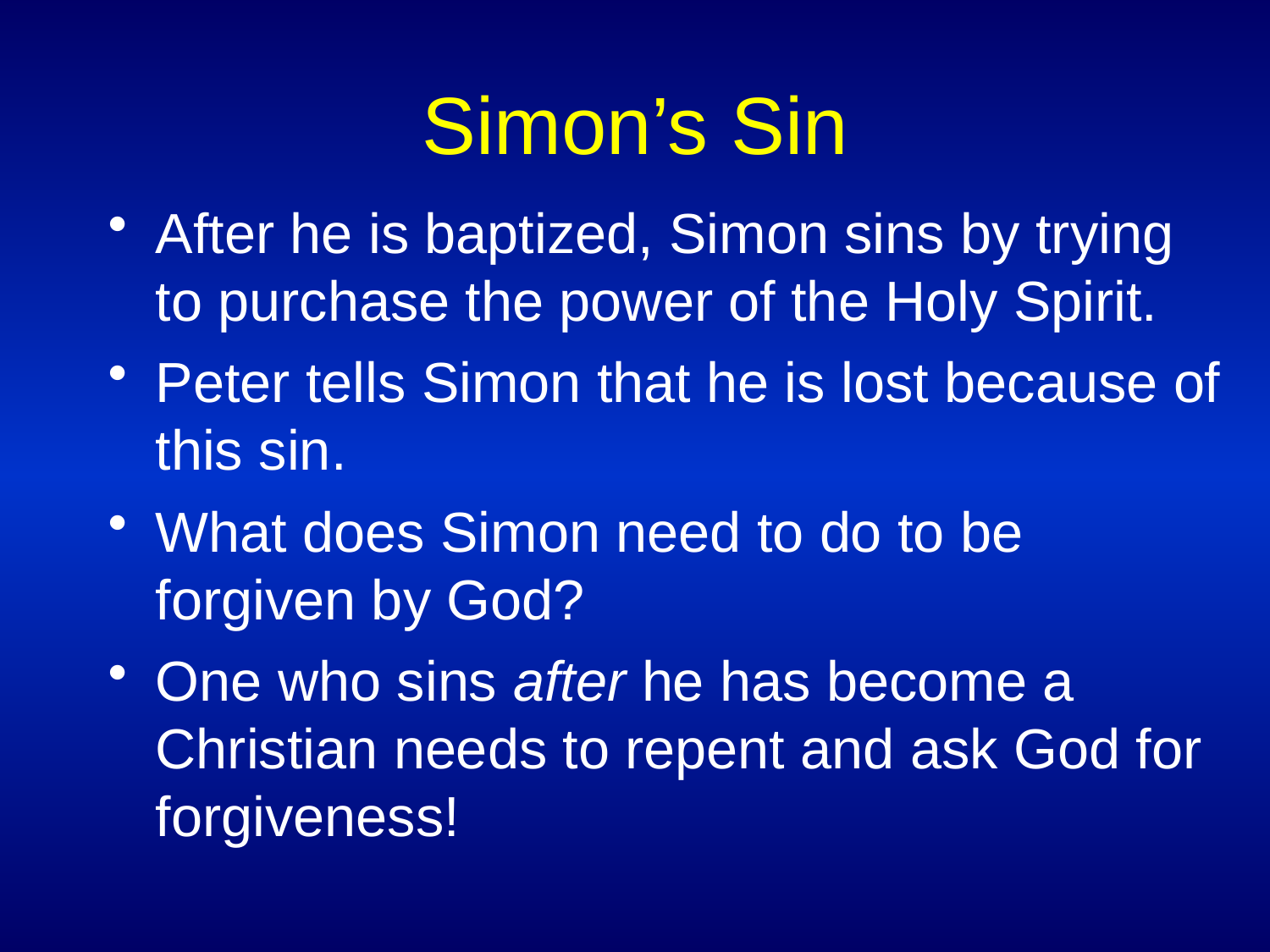

# Simon’s Sin
After he is baptized, Simon sins by trying to purchase the power of the Holy Spirit.
Peter tells Simon that he is lost because of this sin.
What does Simon need to do to be forgiven by God?
One who sins after he has become a Christian needs to repent and ask God for forgiveness!